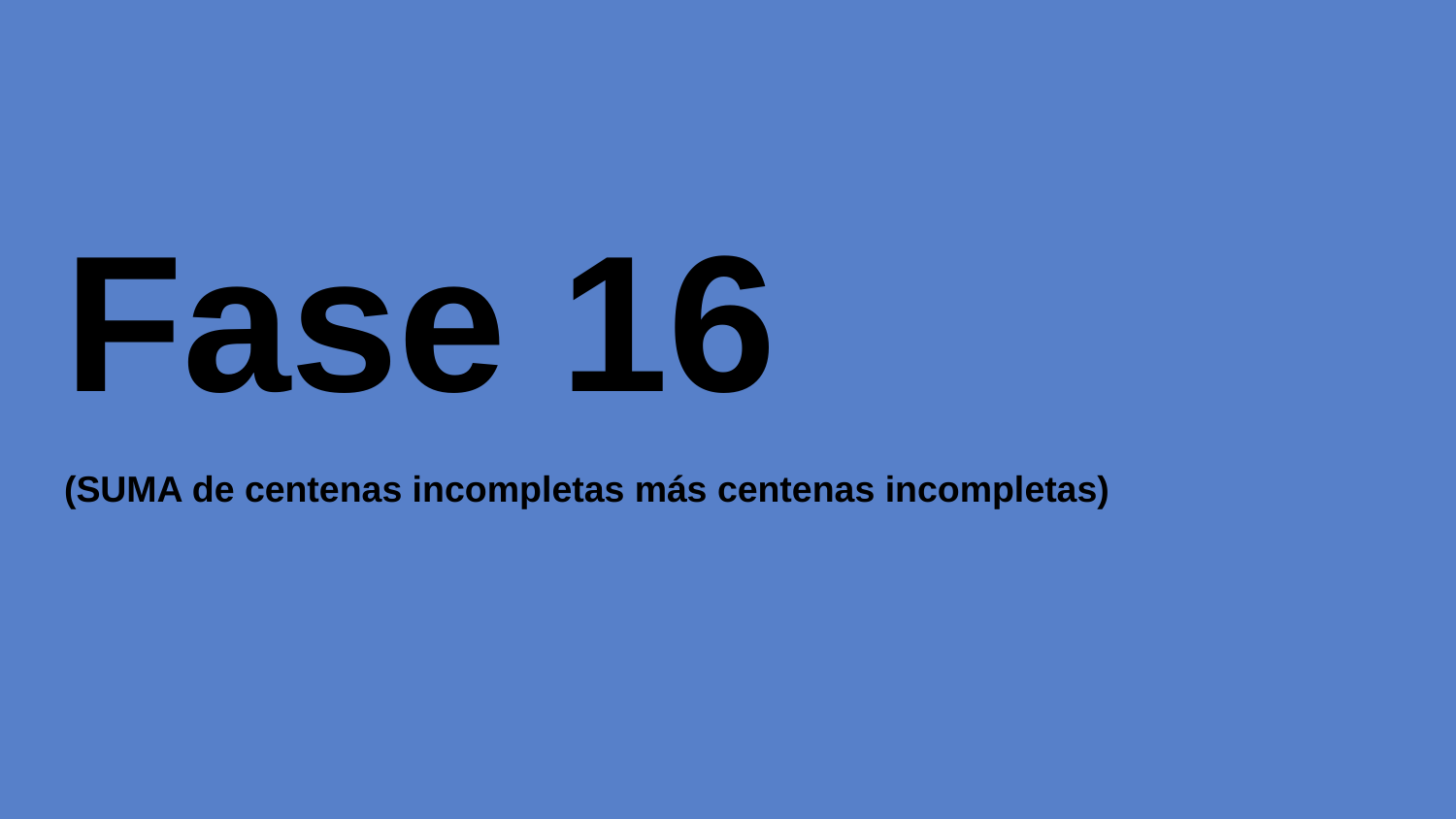

# Fase 16
(SUMA de centenas incompletas más centenas incompletas)